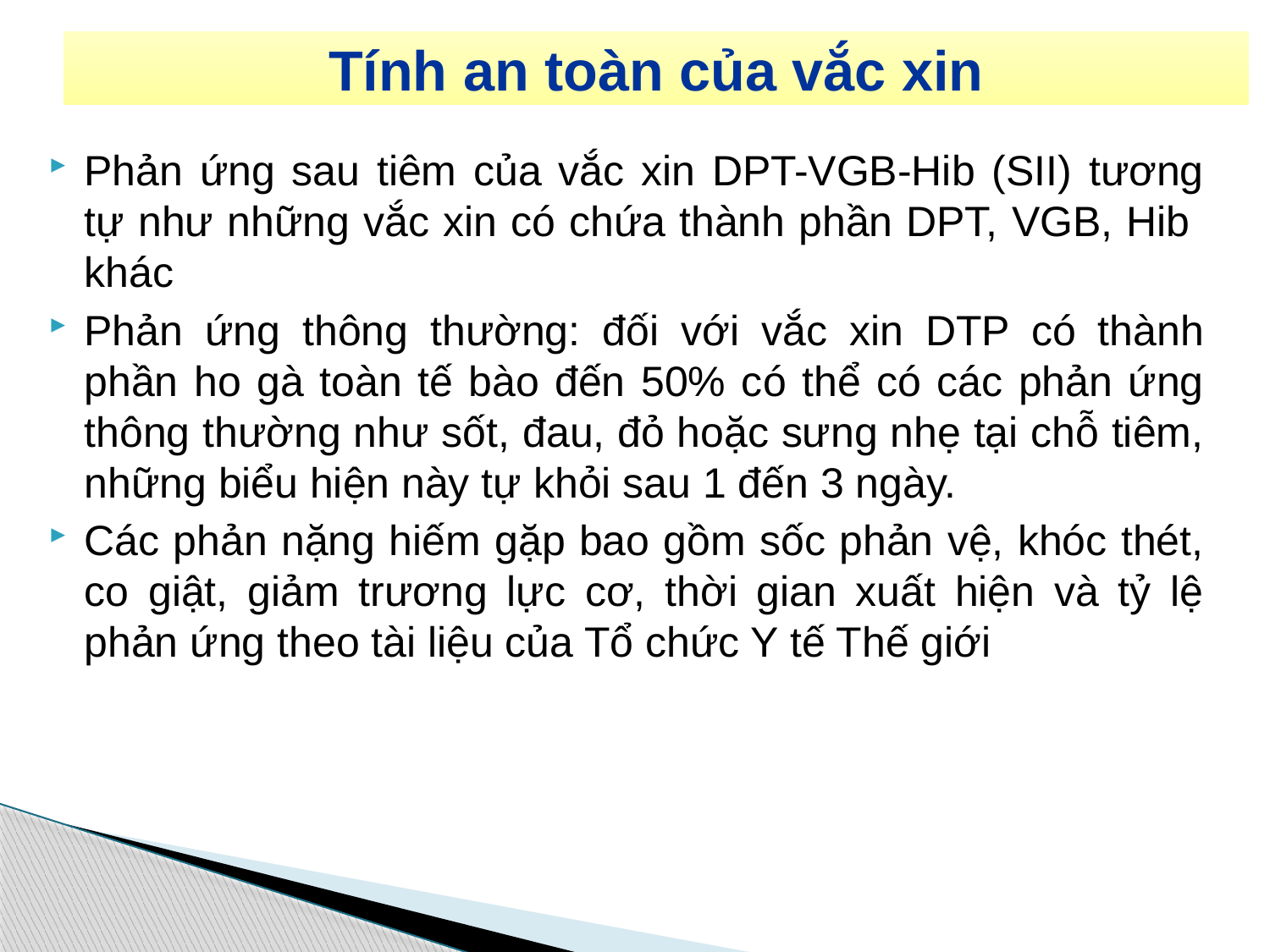

Tính an toàn của vắc xin
Phản ứng sau tiêm của vắc xin DPT-VGB-Hib (SII) tương tự như những vắc xin có chứa thành phần DPT, VGB, Hib  khác
Phản ứng thông thường: đối với vắc xin DTP có thành phần ho gà toàn tế bào đến 50% có thể có các phản ứng thông thường như sốt, đau, đỏ hoặc sưng nhẹ tại chỗ tiêm, những biểu hiện này tự khỏi sau 1 đến 3 ngày.
Các phản nặng hiếm gặp bao gồm sốc phản vệ, khóc thét, co giật, giảm trương lực cơ, thời gian xuất hiện và tỷ lệ phản ứng theo tài liệu của Tổ chức Y tế Thế giới